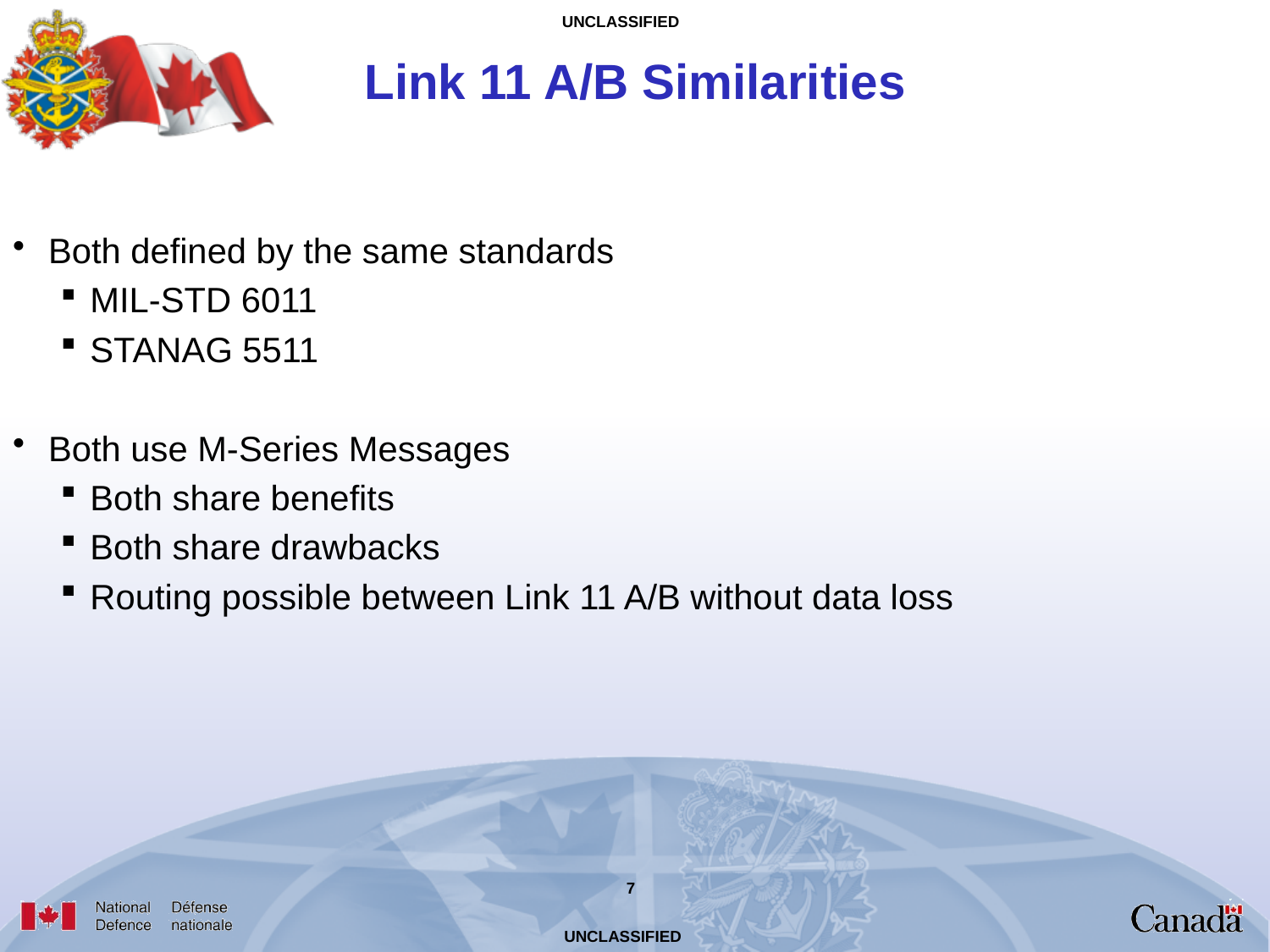

# Link 11 A/B Similarities
Both defined by the same standards
MIL-STD 6011
STANAG 5511

Both use M-Series Messages
Both share benefits
Both share drawbacks
Routing possible between Link 11 A/B without data loss